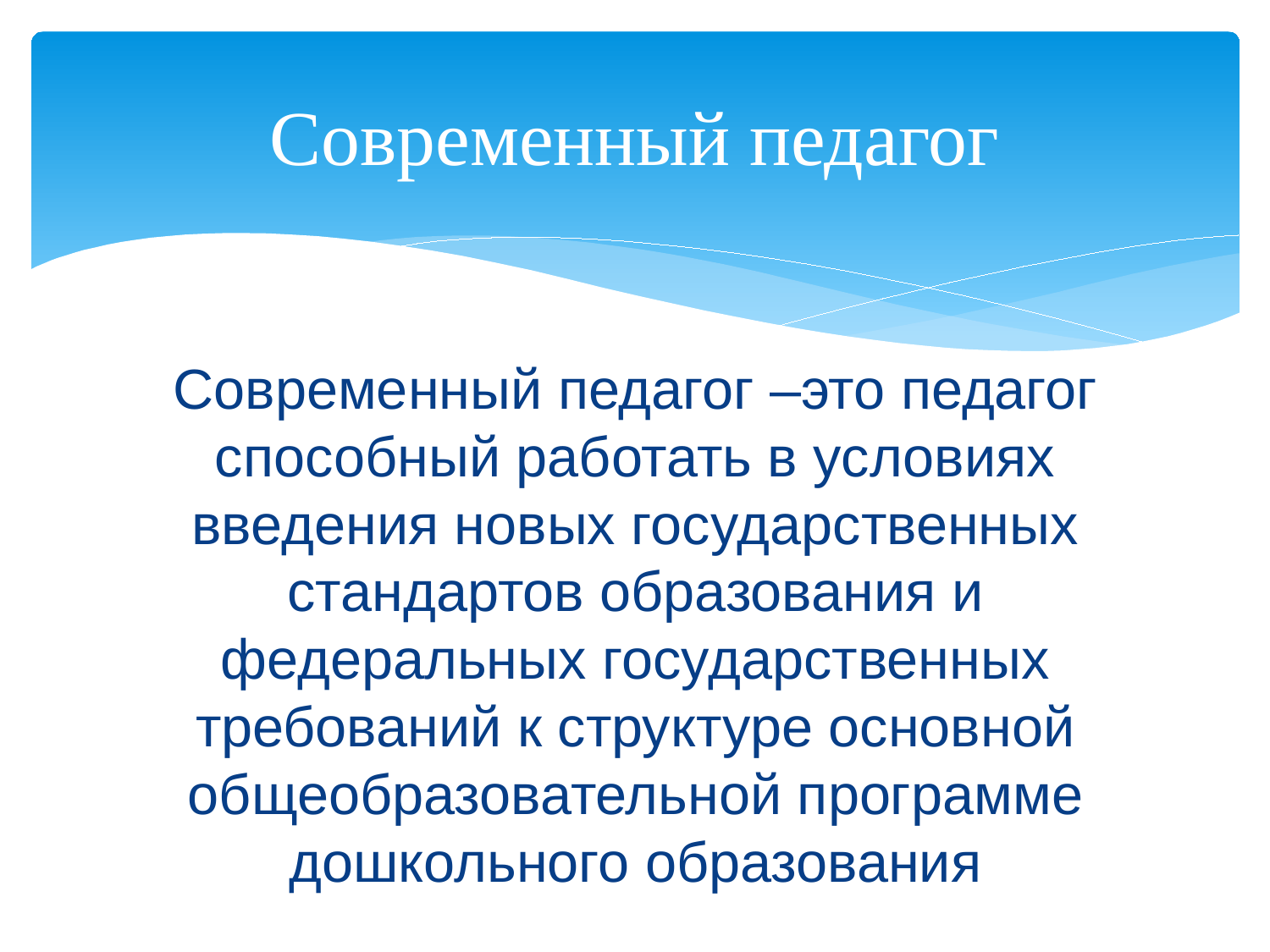

# Современный педагог
Современный педагог –это педагог способный работать в условиях введения новых государственных стандартов образования и федеральных государственных требований к структуре основной общеобразовательной программе дошкольного образования